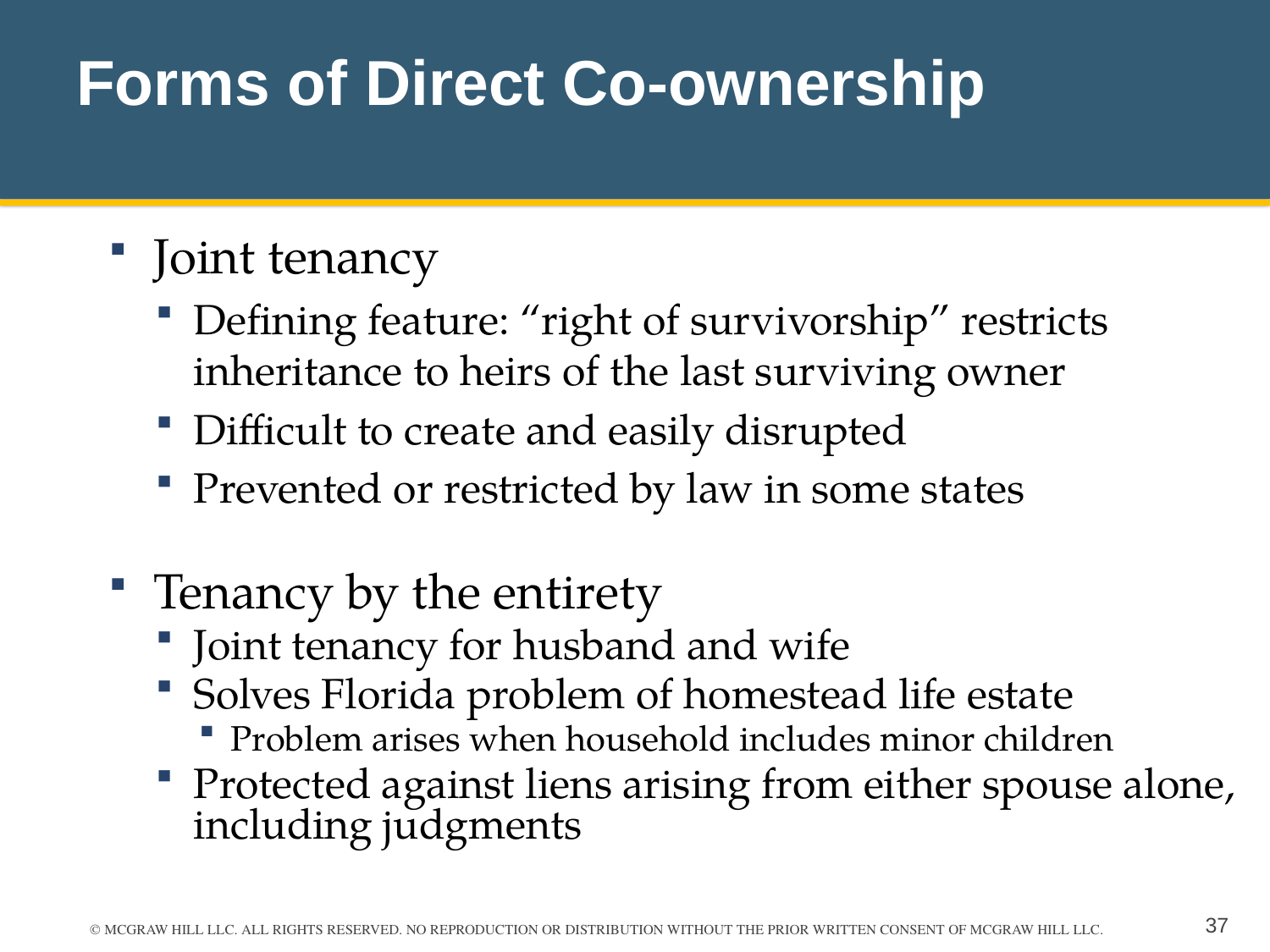

# Forms of Direct Co-ownership
Joint tenancy
Defining feature: “right of survivorship” restricts inheritance to heirs of the last surviving owner
Difficult to create and easily disrupted
Prevented or restricted by law in some states

Tenancy by the entirety
Joint tenancy for husband and wife
Solves Florida problem of homestead life estate
Problem arises when household includes minor children
Protected against liens arising from either spouse alone, including judgments

© MCGRAW HILL LLC. ALL RIGHTS RESERVED. NO REPRODUCTION OR DISTRIBUTION WITHOUT THE PRIOR WRITTEN CONSENT OF MCGRAW HILL LLC.
37